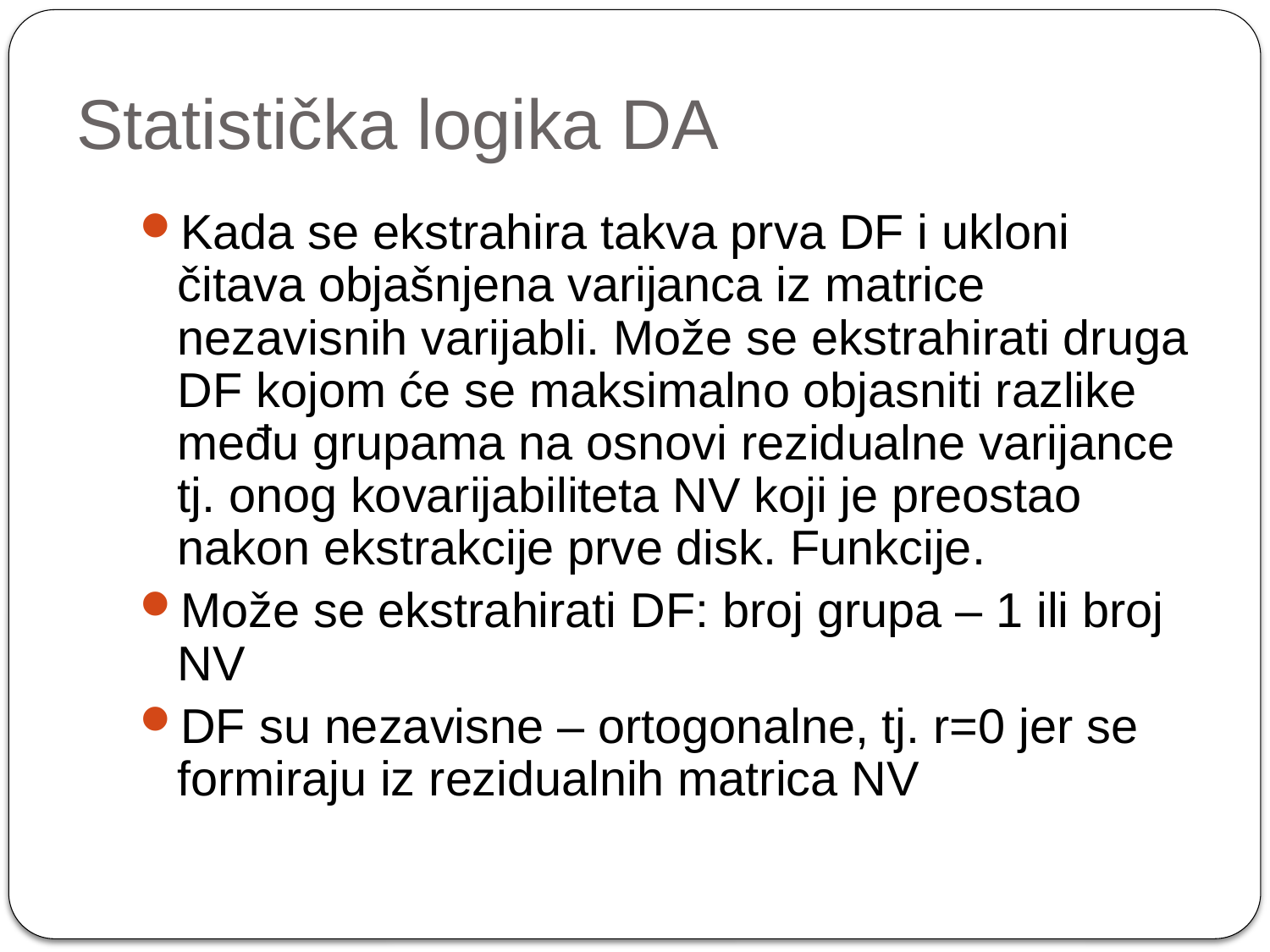

# Statistička logika DA
Kada se ekstrahira takva prva DF i ukloni čitava objašnjena varijanca iz matrice nezavisnih varijabli. Može se ekstrahirati druga DF kojom će se maksimalno objasniti razlike među grupama na osnovi rezidualne varijance tj. onog kovarijabiliteta NV koji je preostao nakon ekstrakcije prve disk. Funkcije.
Može se ekstrahirati DF: broj grupa – 1 ili broj NV
DF su nezavisne – ortogonalne, tj. r=0 jer se formiraju iz rezidualnih matrica NV